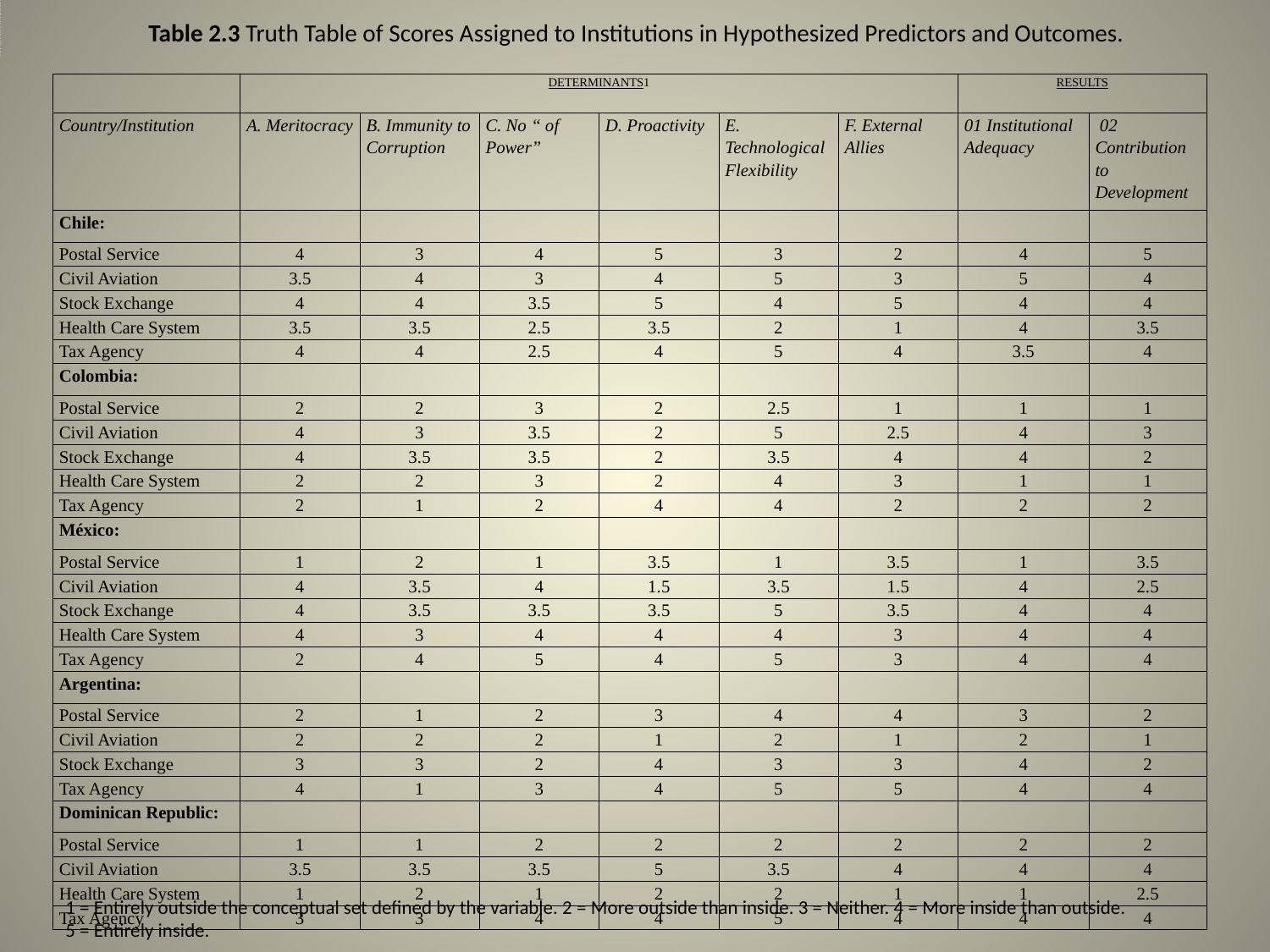

# 1 = Entirely outside the conceptual set defined by the variable. 2 = More out...
Table 2.3 Truth Table of Scores Assigned to Institutions in Hypothesized Predictors and Outcomes.

|  | DETERMINANTS1 |  |  |  |  |  | RESULTS |  |
| --- | --- | --- | --- | --- | --- | --- | --- | --- |
| Country/Institution | A. Meritocracy | B. Immunity to Corruption | C. No “ of Power” | D. Proactivity | E. Technological Flexibility | F. External Allies | 01 Institutional Adequacy | 02 Contribution to Development |
| Chile: |  |  |  |  |  |  |  |  |
| Postal Service | 4 | 3 | 4 | 5 | 3 | 2 | 4 | 5 |
| Civil Aviation | 3.5 | 4 | 3 | 4 | 5 | 3 | 5 | 4 |
| Stock Exchange | 4 | 4 | 3.5 | 5 | 4 | 5 | 4 | 4 |
| Health Care System | 3.5 | 3.5 | 2.5 | 3.5 | 2 | 1 | 4 | 3.5 |
| Tax Agency | 4 | 4 | 2.5 | 4 | 5 | 4 | 3.5 | 4 |
| Colombia: |  |  |  |  |  |  |  |  |
| Postal Service | 2 | 2 | 3 | 2 | 2.5 | 1 | 1 | 1 |
| Civil Aviation | 4 | 3 | 3.5 | 2 | 5 | 2.5 | 4 | 3 |
| Stock Exchange | 4 | 3.5 | 3.5 | 2 | 3.5 | 4 | 4 | 2 |
| Health Care System | 2 | 2 | 3 | 2 | 4 | 3 | 1 | 1 |
| Tax Agency | 2 | 1 | 2 | 4 | 4 | 2 | 2 | 2 |
| México: |  |  |  |  |  |  |  |  |
| Postal Service | 1 | 2 | 1 | 3.5 | 1 | 3.5 | 1 | 3.5 |
| Civil Aviation | 4 | 3.5 | 4 | 1.5 | 3.5 | 1.5 | 4 | 2.5 |
| Stock Exchange | 4 | 3.5 | 3.5 | 3.5 | 5 | 3.5 | 4 | 4 |
| Health Care System | 4 | 3 | 4 | 4 | 4 | 3 | 4 | 4 |
| Tax Agency | 2 | 4 | 5 | 4 | 5 | 3 | 4 | 4 |
| Argentina: |  |  |  |  |  |  |  |  |
| Postal Service | 2 | 1 | 2 | 3 | 4 | 4 | 3 | 2 |
| Civil Aviation | 2 | 2 | 2 | 1 | 2 | 1 | 2 | 1 |
| Stock Exchange | 3 | 3 | 2 | 4 | 3 | 3 | 4 | 2 |
| Tax Agency | 4 | 1 | 3 | 4 | 5 | 5 | 4 | 4 |
| Dominican Republic: |  |  |  |  |  |  |  |  |
| Postal Service | 1 | 1 | 2 | 2 | 2 | 2 | 2 | 2 |
| Civil Aviation | 3.5 | 3.5 | 3.5 | 5 | 3.5 | 4 | 4 | 4 |
| Health Care System | 1 | 2 | 1 | 2 | 2 | 1 | 1 | 2.5 |
| Tax Agency | 3 | 3 | 4 | 4 | 5 | 4 | 4 | 4 |
1 = Entirely outside the conceptual set defined by the variable. 2 = More outside than inside. 3 = Neither. 4 = More inside than outside.
5 = Entirely inside.